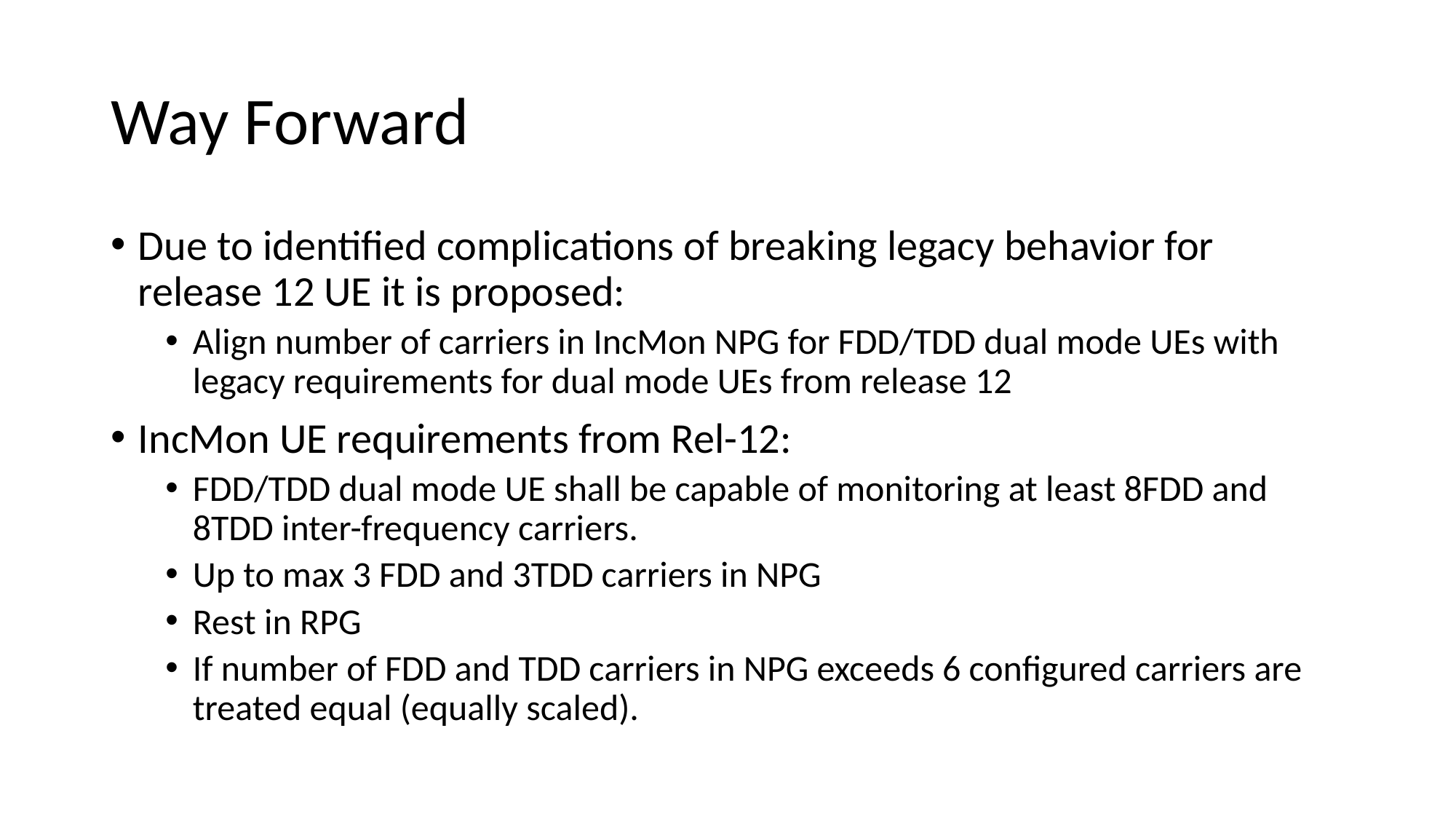

# Way Forward
Due to identified complications of breaking legacy behavior for release 12 UE it is proposed:
Align number of carriers in IncMon NPG for FDD/TDD dual mode UEs with legacy requirements for dual mode UEs from release 12
IncMon UE requirements from Rel-12:
FDD/TDD dual mode UE shall be capable of monitoring at least 8FDD and 8TDD inter-frequency carriers.
Up to max 3 FDD and 3TDD carriers in NPG
Rest in RPG
If number of FDD and TDD carriers in NPG exceeds 6 configured carriers are treated equal (equally scaled).